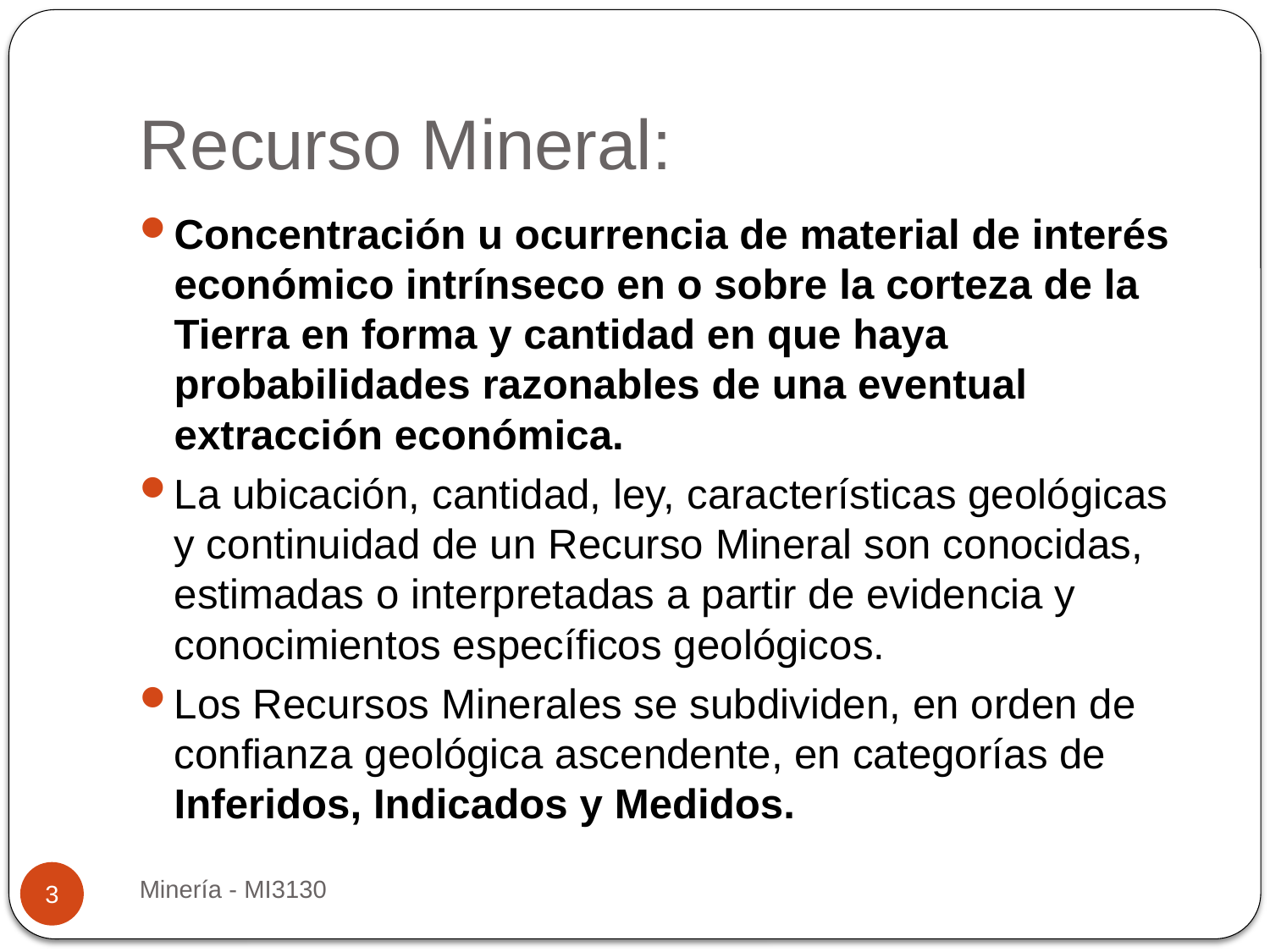

# Recurso Mineral:
Concentración u ocurrencia de material de interés económico intrínseco en o sobre la corteza de la Tierra en forma y cantidad en que haya probabilidades razonables de una eventual extracción económica.
La ubicación, cantidad, ley, características geológicas y continuidad de un Recurso Mineral son conocidas, estimadas o interpretadas a partir de evidencia y conocimientos específicos geológicos.
Los Recursos Minerales se subdividen, en orden de confianza geológica ascendente, en categorías de Inferidos, Indicados y Medidos.
Minería - MI3130
3